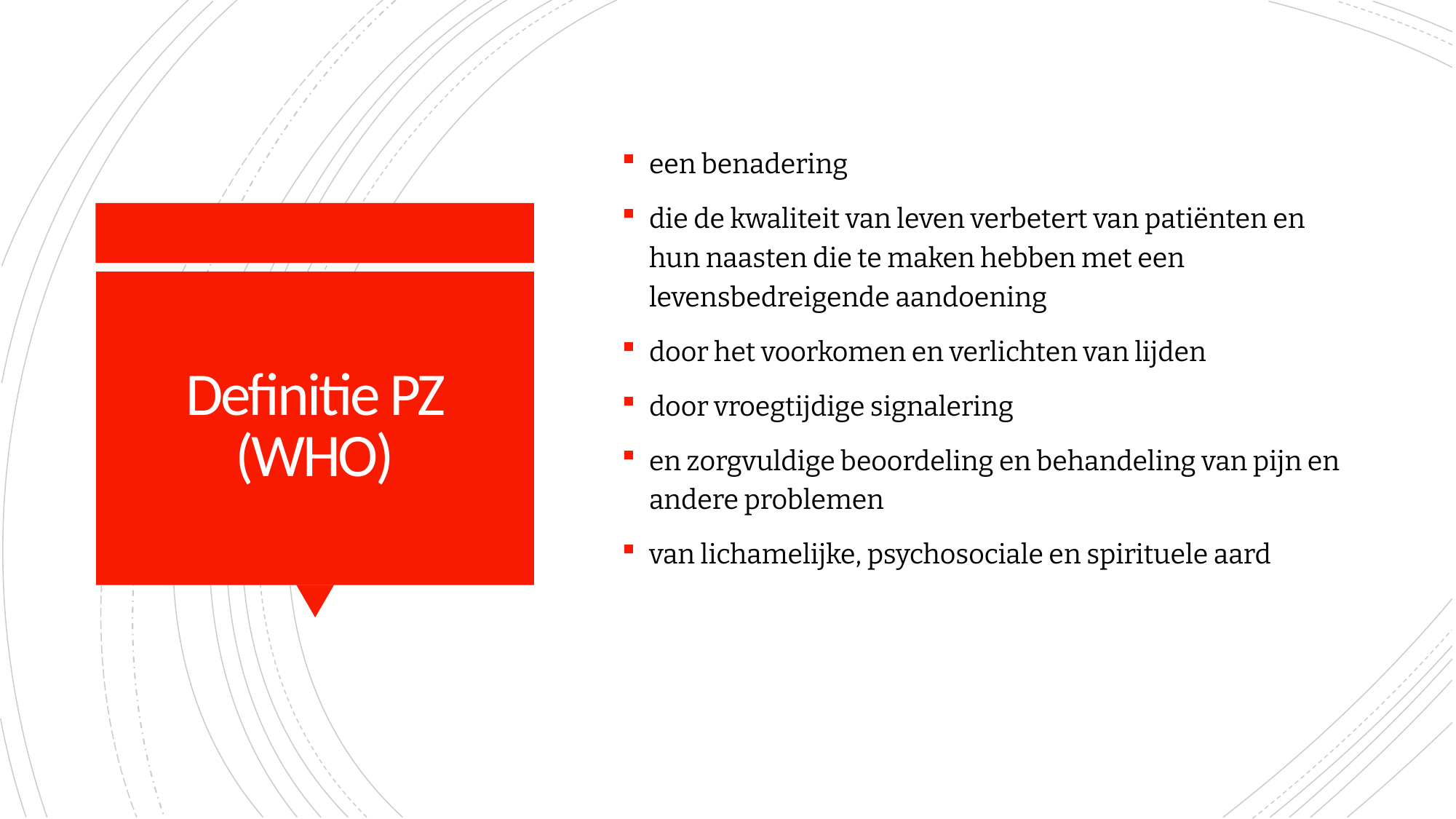

een benadering
die de kwaliteit van leven verbetert van patiënten en hun naasten die te maken hebben met een levensbedreigende aandoening
door het voorkomen en verlichten van lijden
door vroegtijdige signalering
en zorgvuldige beoordeling en behandeling van pijn en andere problemen
van lichamelijke, psychosociale en spirituele aard

# Definitie PZ (WHO)